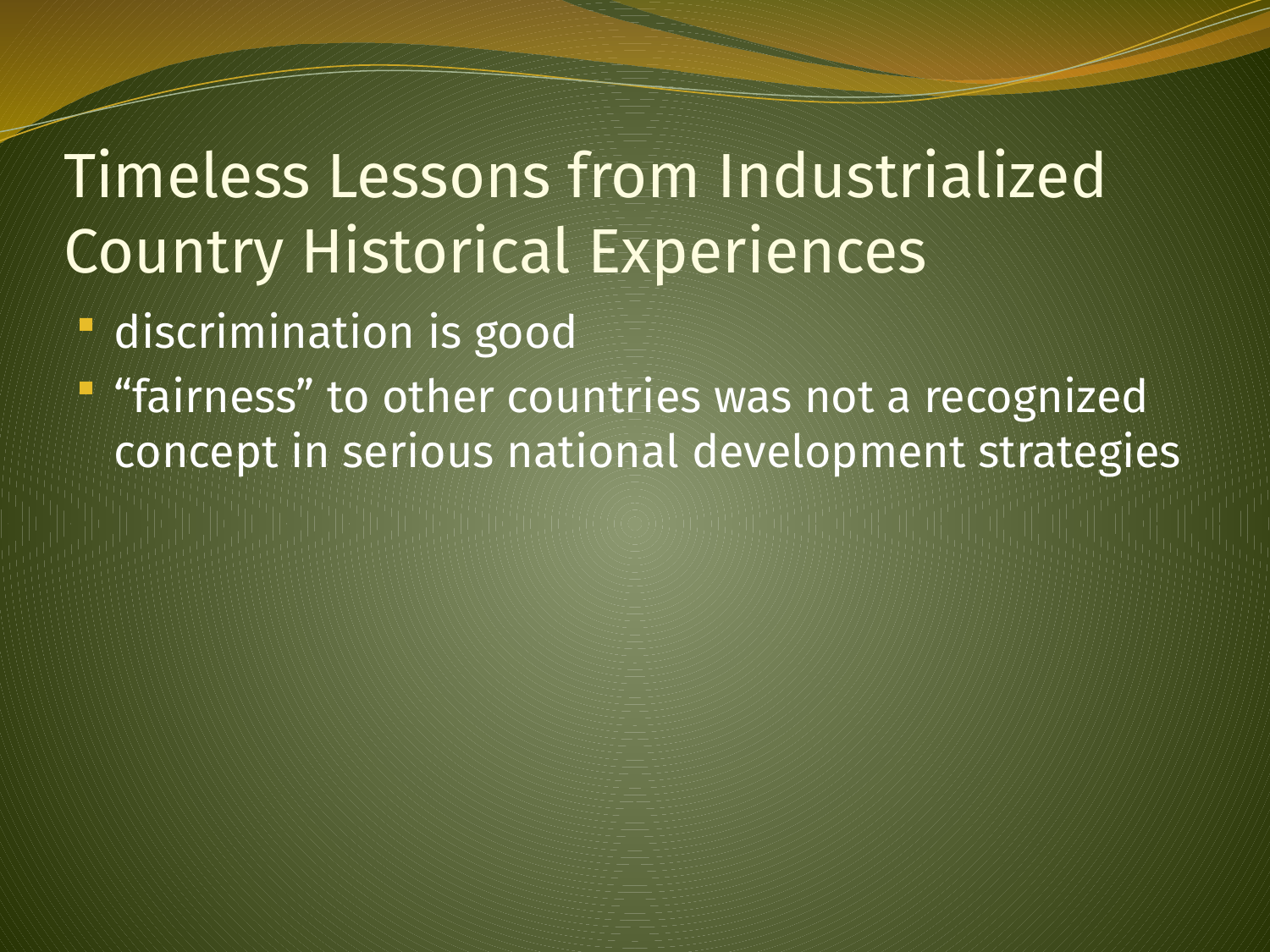

# Timeless Lessons from Industrialized Country Historical Experiences
discrimination is good
“fairness” to other countries was not a recognized concept in serious national development strategies